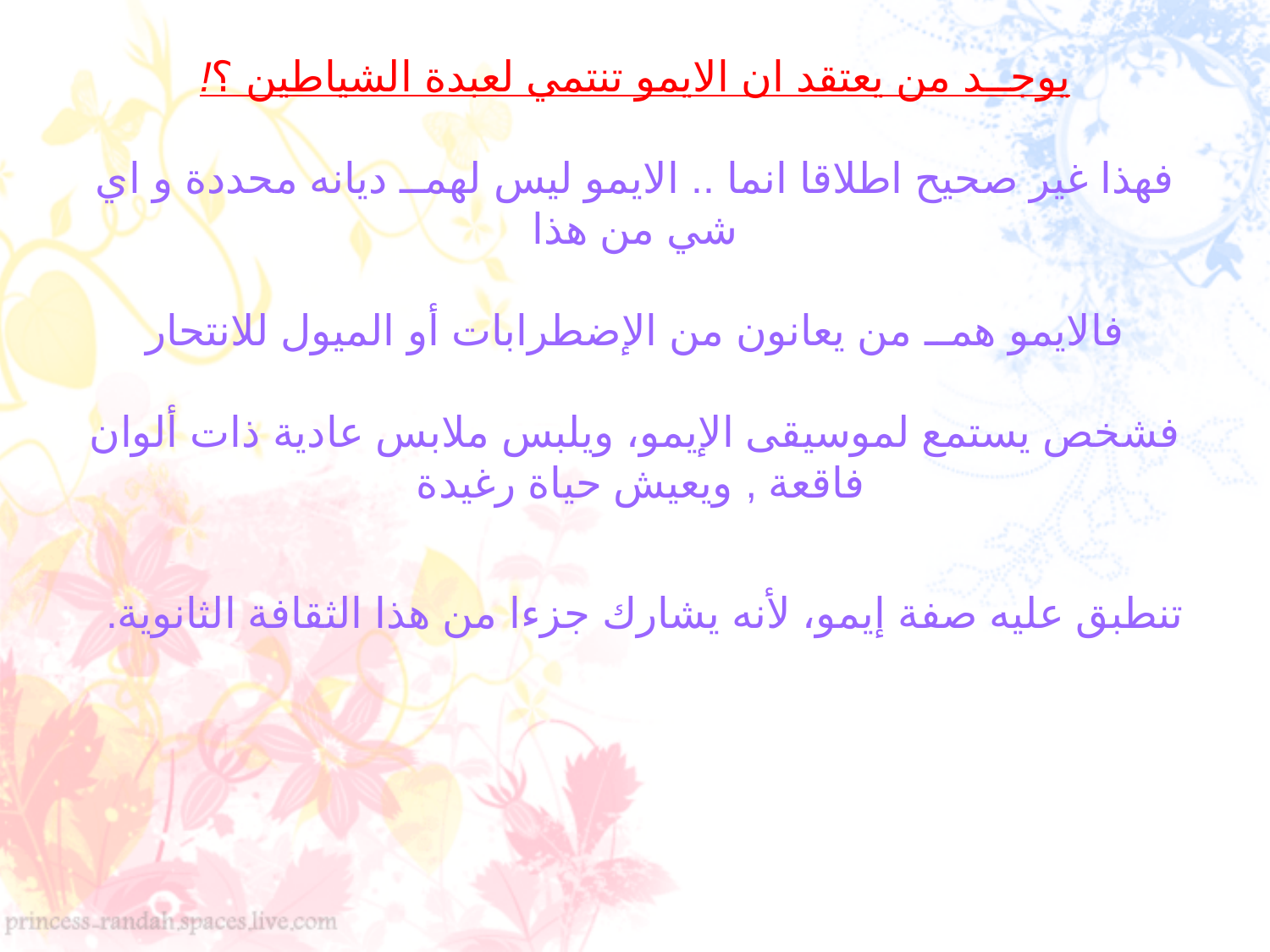

# يوجــد من يعتقد ان الايمو تنتمي لعبدة الشياطين ؟! فهذا غير صحيح اطلاقا انما .. الايمو ليس لهمــ ديانه محددة و اي شي من هذا فالايمو همــ من يعانون من الإضطرابات أو الميول للانتحار فشخص يستمع لموسيقى الإيمو، ويلبس ملابس عادية ذات ألوان فاقعة , ويعيش حياة رغيدة تنطبق عليه صفة إيمو، لأنه يشارك جزءا من هذا الثقافة الثانوية.